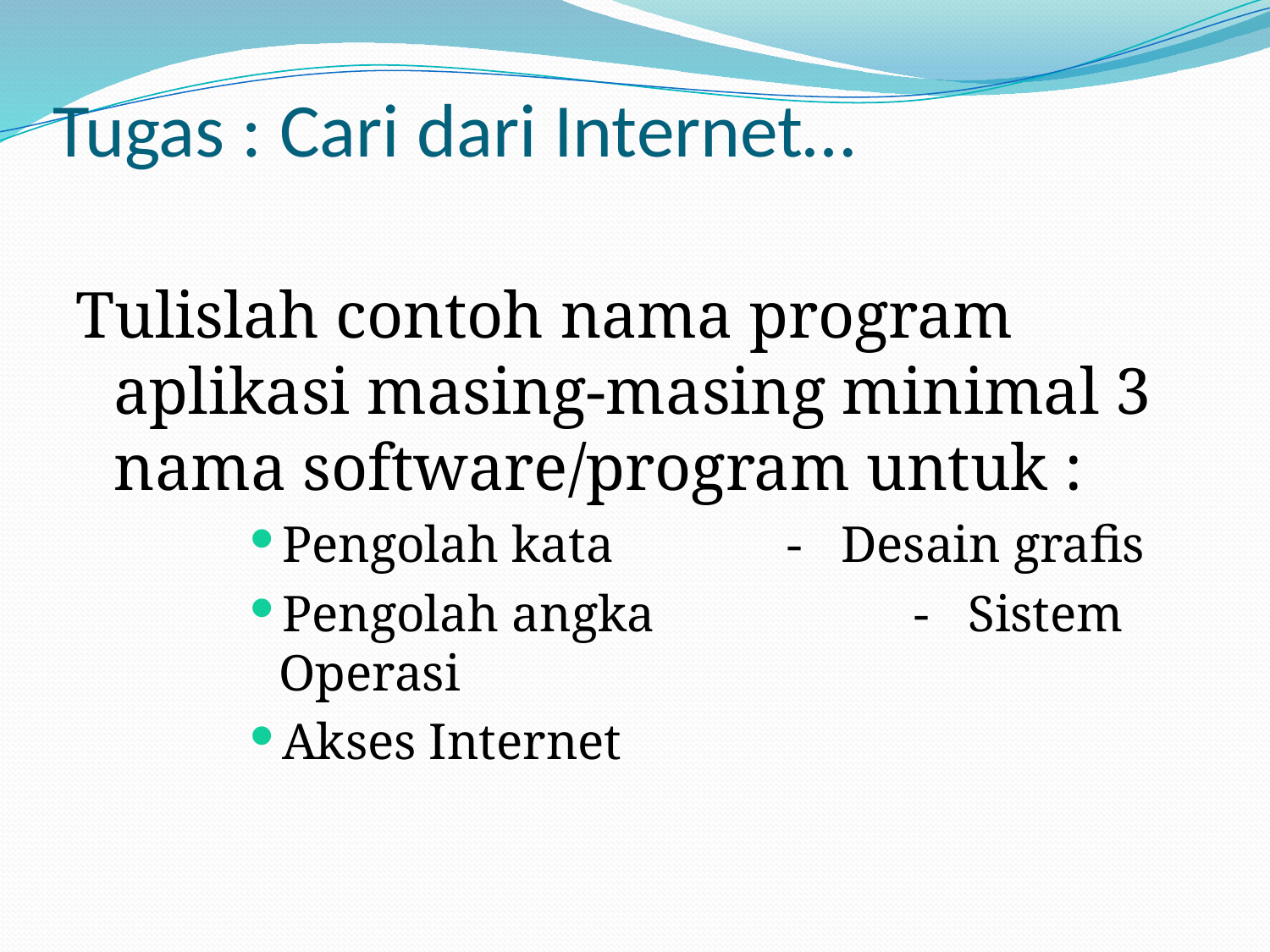

# Tugas : Cari dari Internet…
Tulislah contoh nama program aplikasi masing-masing minimal 3 nama software/program untuk :
Pengolah kata 		-   Desain grafis
Pengolah angka 		-   Sistem Operasi
Akses Internet